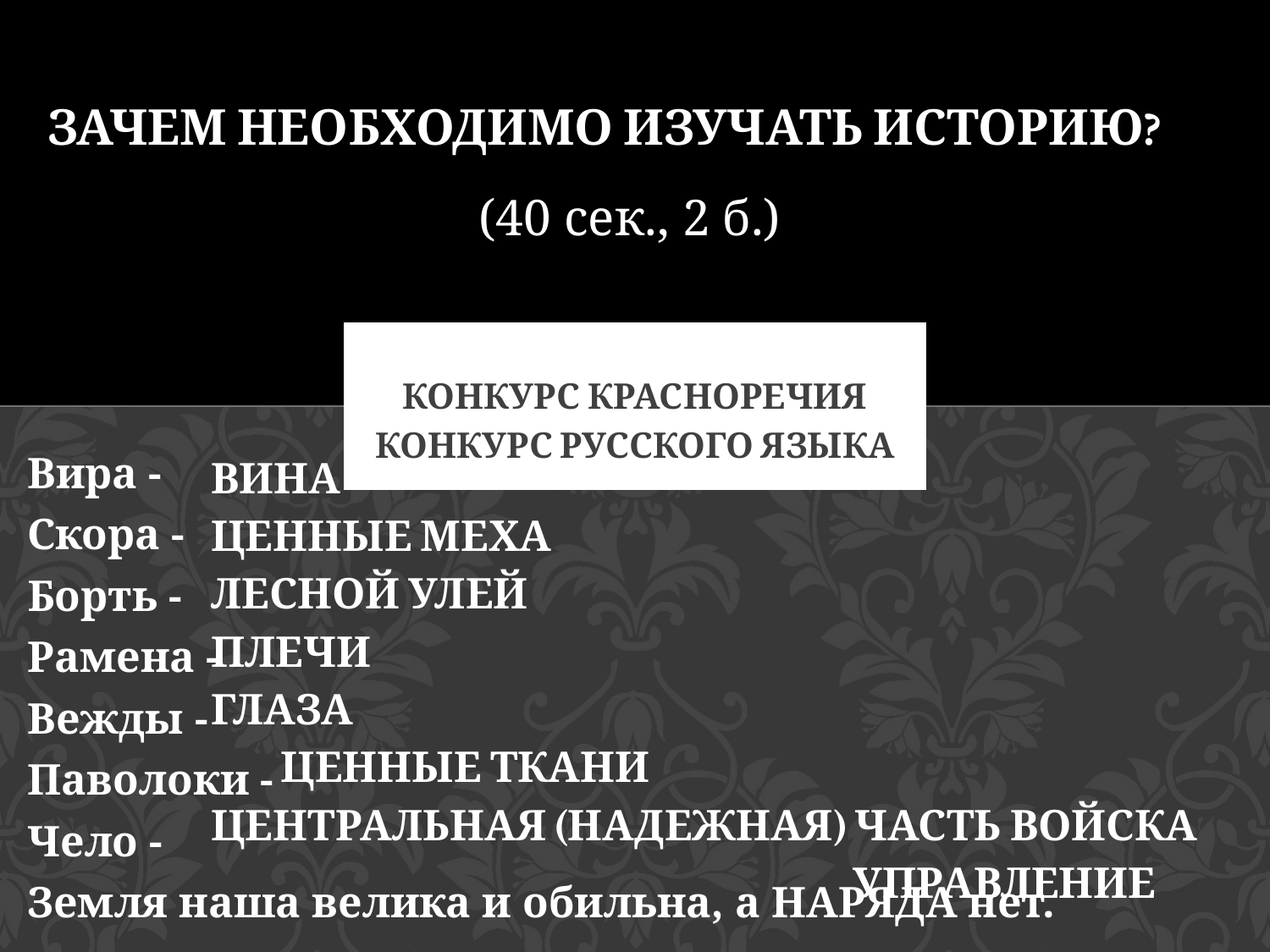

Зачем необходимо изучать историю?
(40 сек., 2 б.)
# Конкурс Красноречия
Вина
Ценные меха
Лесной улей
Плечи
Глаза
        ценные ткани
Центральная (надежная) часть войска
                                                                          управление
КОНКУРС РУССКОГО ЯЗЫКА
Вира -
Скора -
Борть -
Рамена -
Вежды -
Паволоки -
Чело -
Земля наша велика и обильна, а НАРЯДА нет.